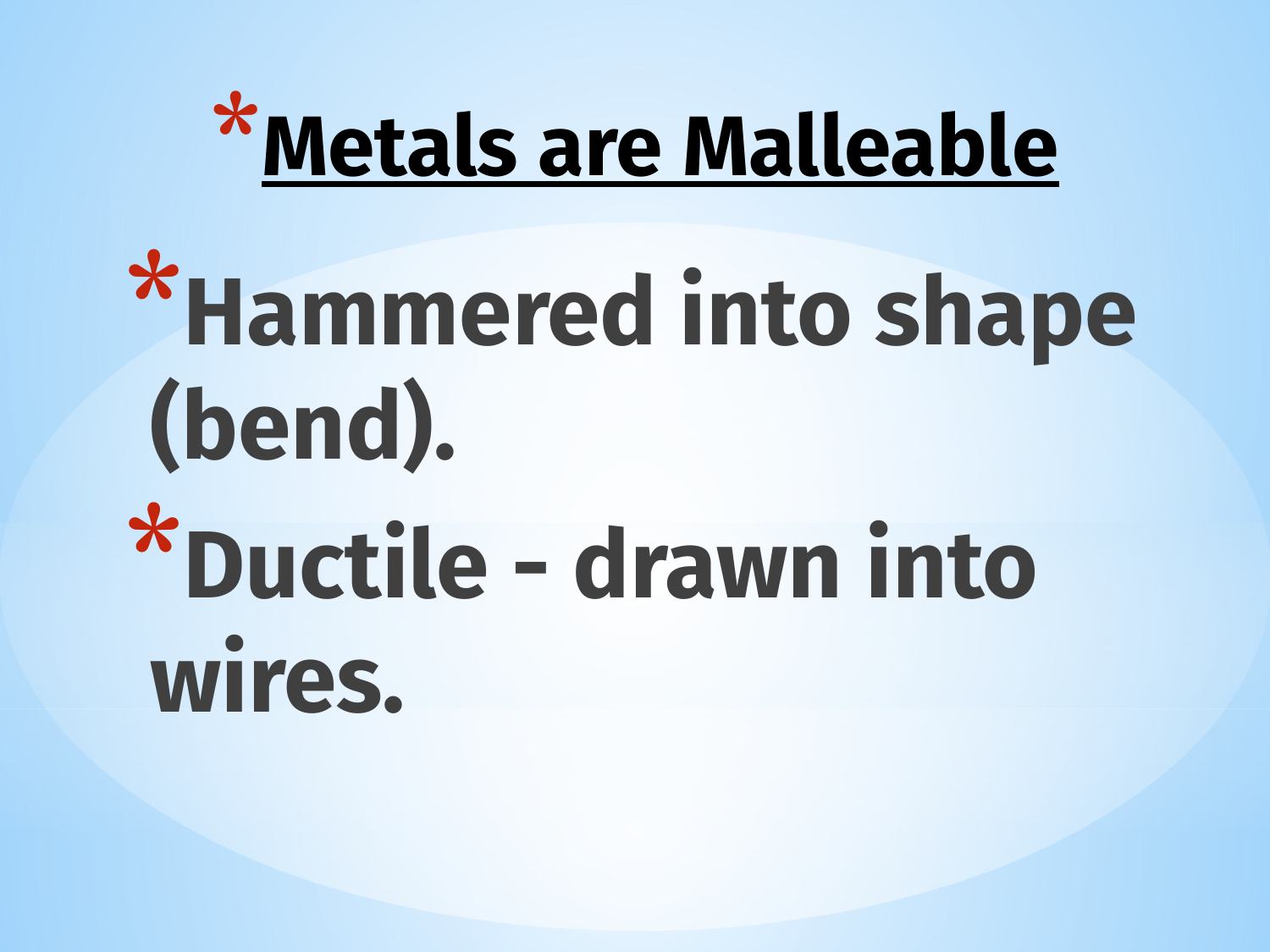

# Metals are Malleable
Hammered into shape (bend).
Ductile - drawn into wires.